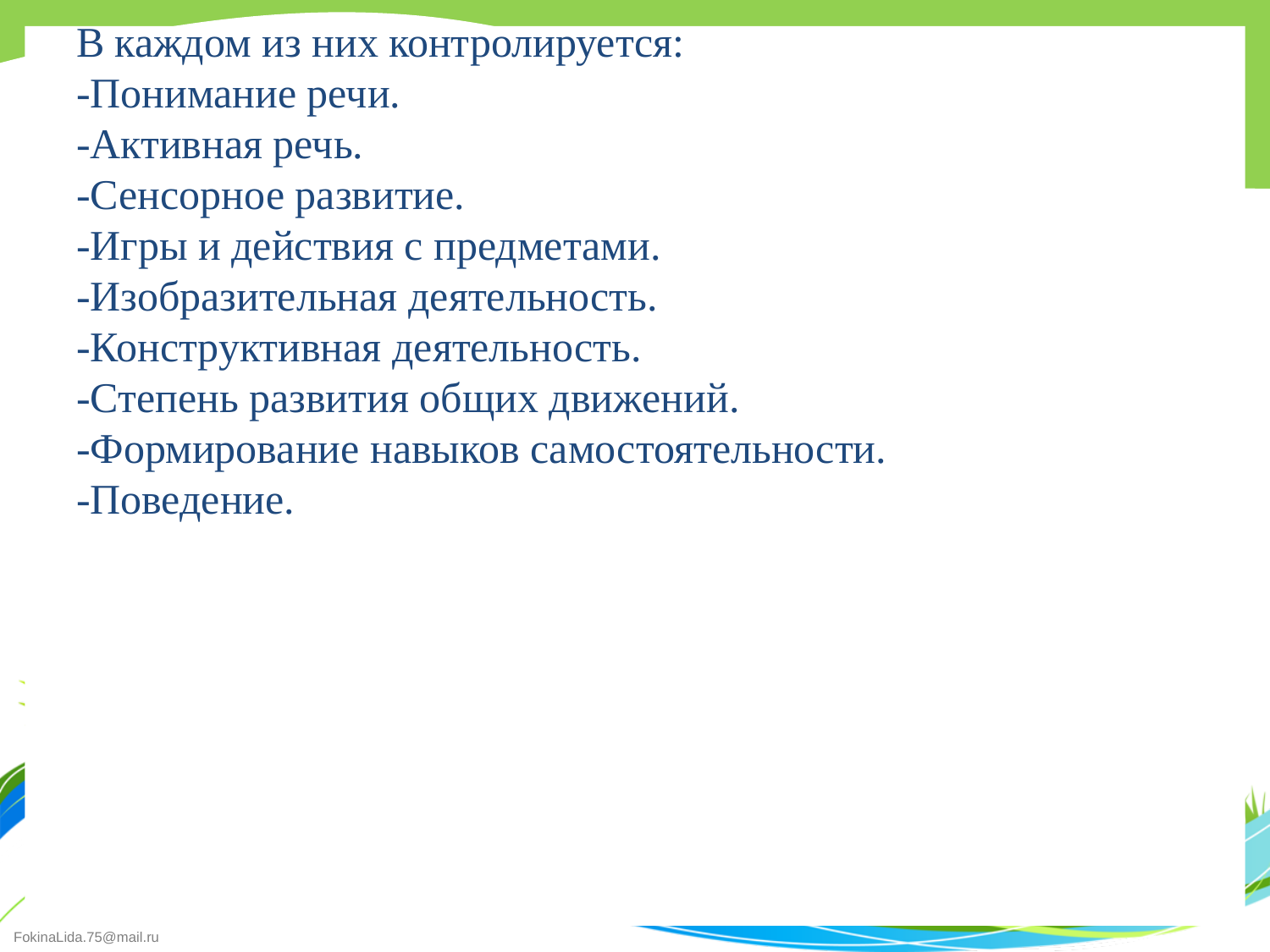

# В каждом из них контролируется: -Понимание речи. -Активная речь. -Сенсорное развитие. -Игры и действия с предметами. -Изобразительная деятельность. -Конструктивная деятельность. -Степень развития общих движений. -Формирование навыков самостоятельности. -Поведение.